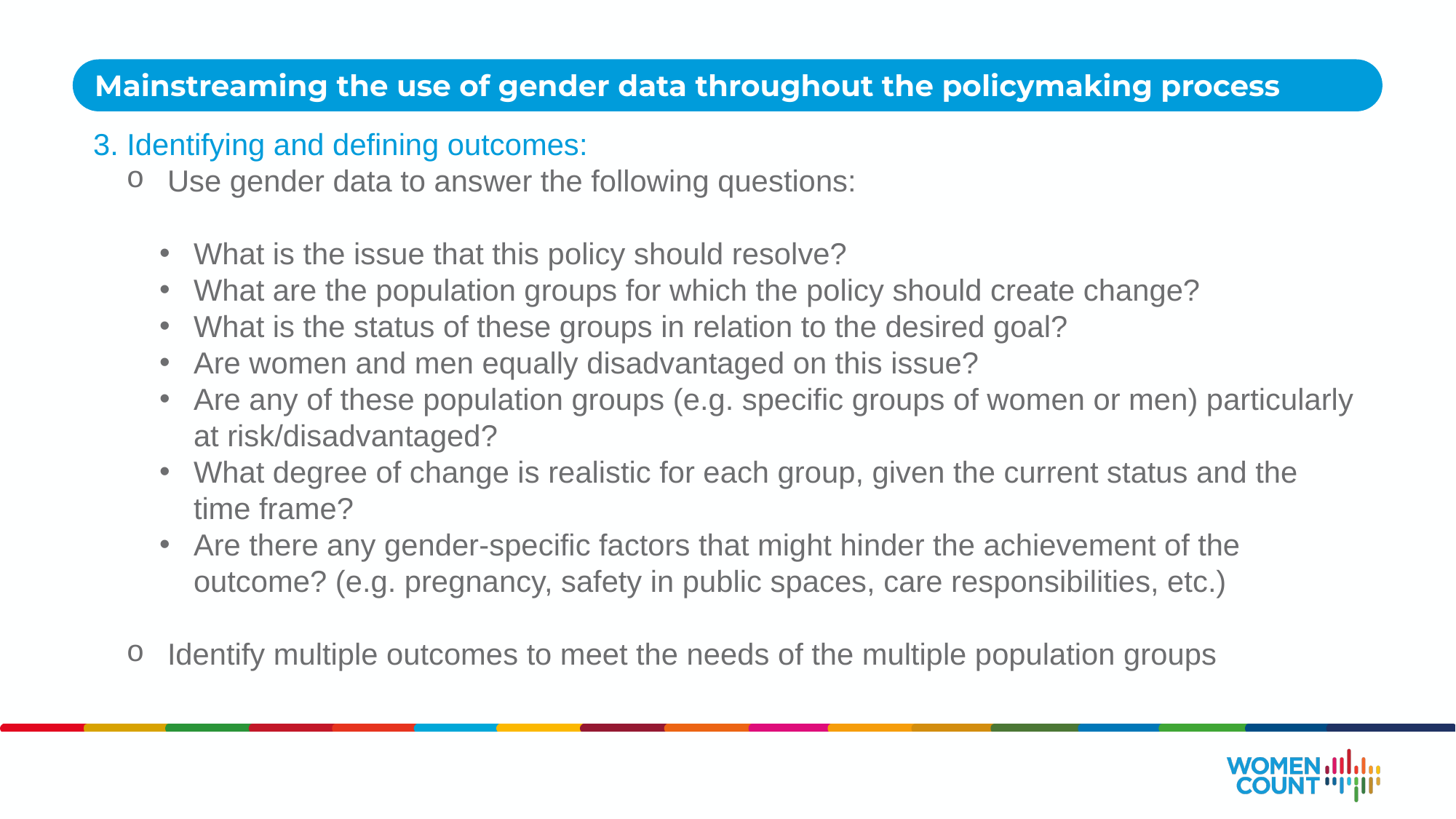

Mainstreaming the use of gender data throughout the policymaking process

3. Identifying and defining outcomes:
Use gender data to answer the following questions:

What is the issue that this policy should resolve?
What are the population groups for which the policy should create change?
What is the status of these groups in relation to the desired goal?
Are women and men equally disadvantaged on this issue?
Are any of these population groups (e.g. specific groups of women or men) particularly at risk/disadvantaged?
What degree of change is realistic for each group, given the current status and the time frame?
Are there any gender-specific factors that might hinder the achievement of the outcome? (e.g. pregnancy, safety in public spaces, care responsibilities, etc.)

Identify multiple outcomes to meet the needs of the multiple population groups